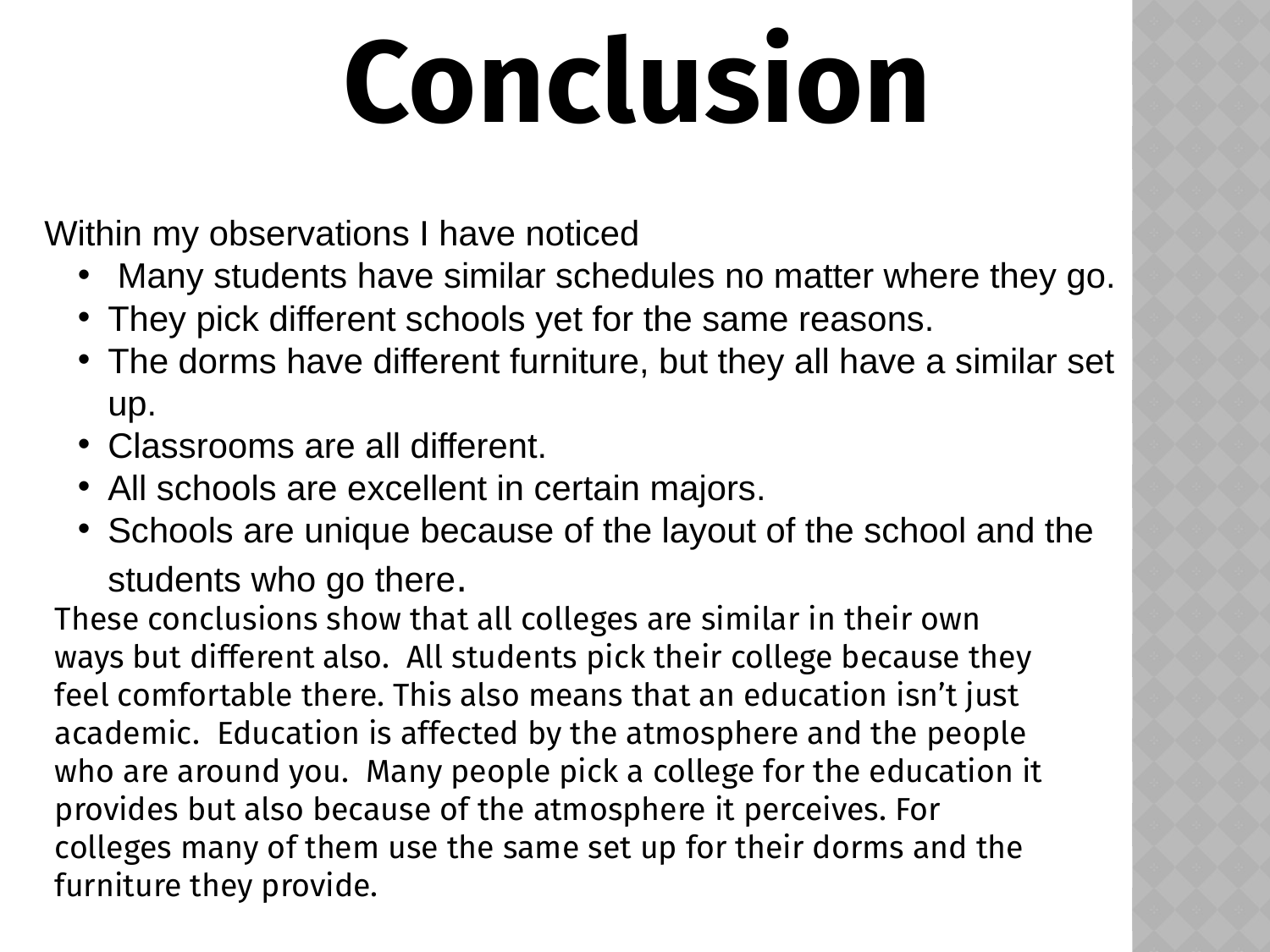

Conclusion
Within my observations I have noticed
 Many students have similar schedules no matter where they go.
They pick different schools yet for the same reasons.
The dorms have different furniture, but they all have a similar set up.
Classrooms are all different.
All schools are excellent in certain majors.
Schools are unique because of the layout of the school and the students who go there.

These conclusions show that all colleges are similar in their own ways but different also.  All students pick their college because they feel comfortable there. This also means that an education isn’t just academic.  Education is affected by the atmosphere and the people who are around you.  Many people pick a college for the education it provides but also because of the atmosphere it perceives. For colleges many of them use the same set up for their dorms and the furniture they provide.